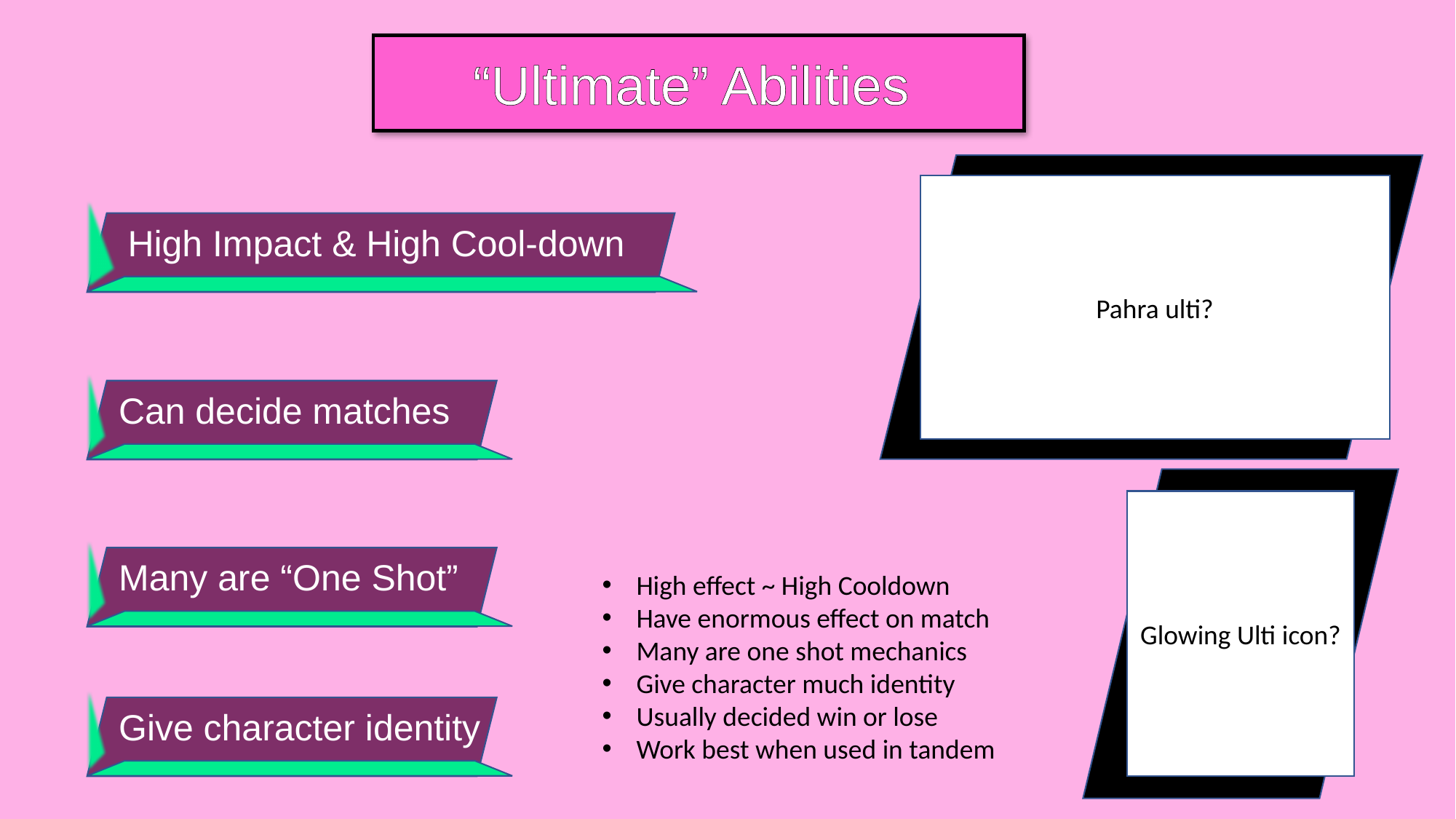

“Ultimate” Abilities

Pahra ulti?

High Impact & High Cool-down

Can decide matches

Glowing Ulti icon?

Many are “One Shot”

High effect ~ High Cooldown
Have enormous effect on match
Many are one shot mechanics
Give character much identity
Usually decided win or lose
Work best when used in tandem

Give character identity